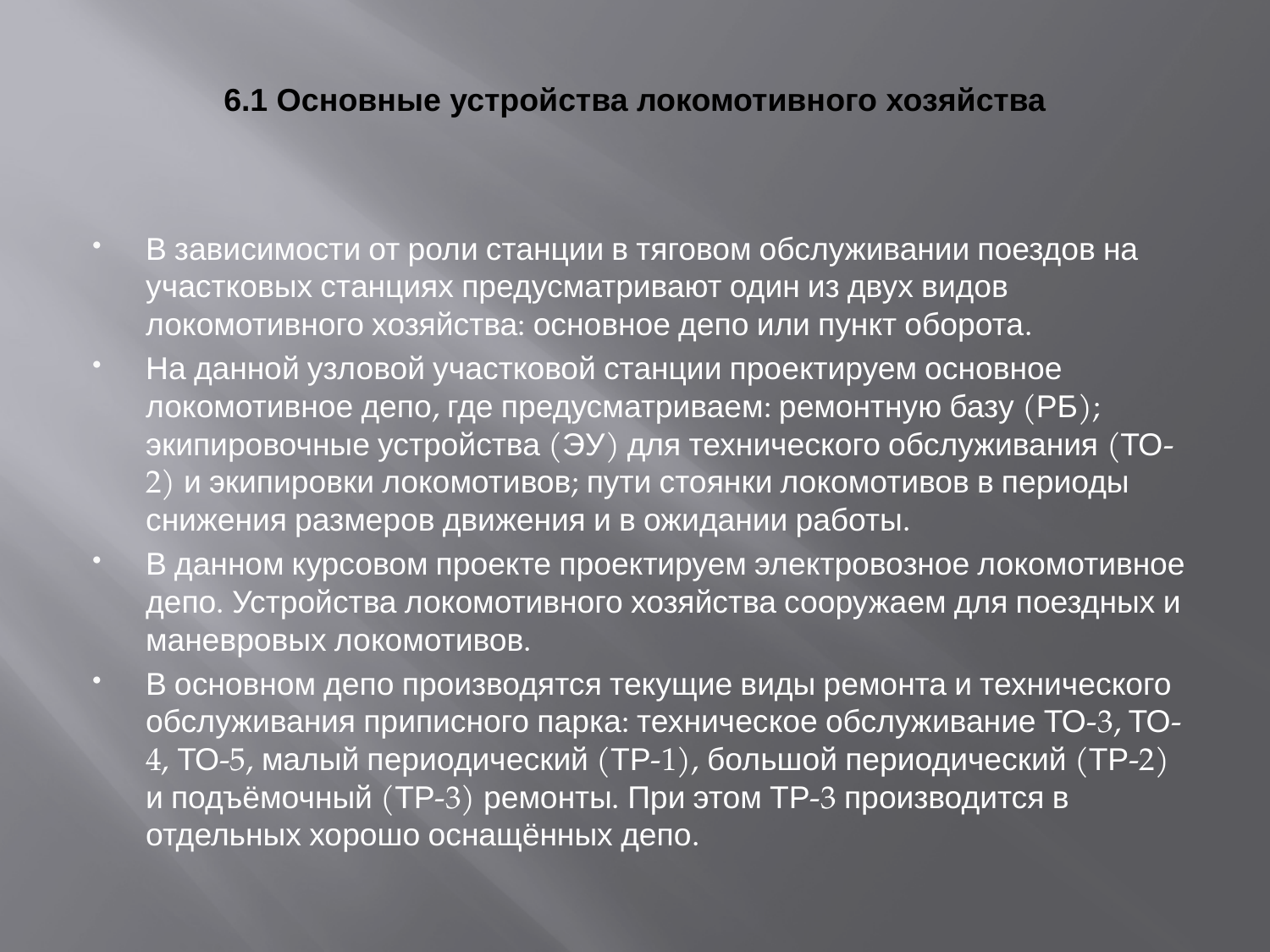

# 6.1 Основные устройства локомотивного хозяйства
В зависимости от роли станции в тяговом обслуживании поездов на участковых станциях предусматривают один из двух видов локомотивного хозяйства: основное депо или пункт оборота.
На данной узловой участковой станции проектируем основное локомотивное депо, где предусматриваем: ремонтную базу (РБ); экипировочные устройства (ЭУ) для технического обслуживания (ТО-2) и экипировки локомотивов; пути стоянки локомотивов в периоды снижения размеров движения и в ожидании работы.
В данном курсовом проекте проектируем электровозное локомотивное депо. Устройства локомотивного хозяйства сооружаем для поездных и маневровых локомотивов.
В основном депо производятся текущие виды ремонта и технического обслуживания приписного парка: техническое обслуживание ТО-3, ТО-4, ТО-5, малый периодический (ТР-1), большой периодический (ТР-2) и подъёмочный (ТР-3) ремонты. При этом ТР-3 производится в отдельных хорошо оснащённых депо.